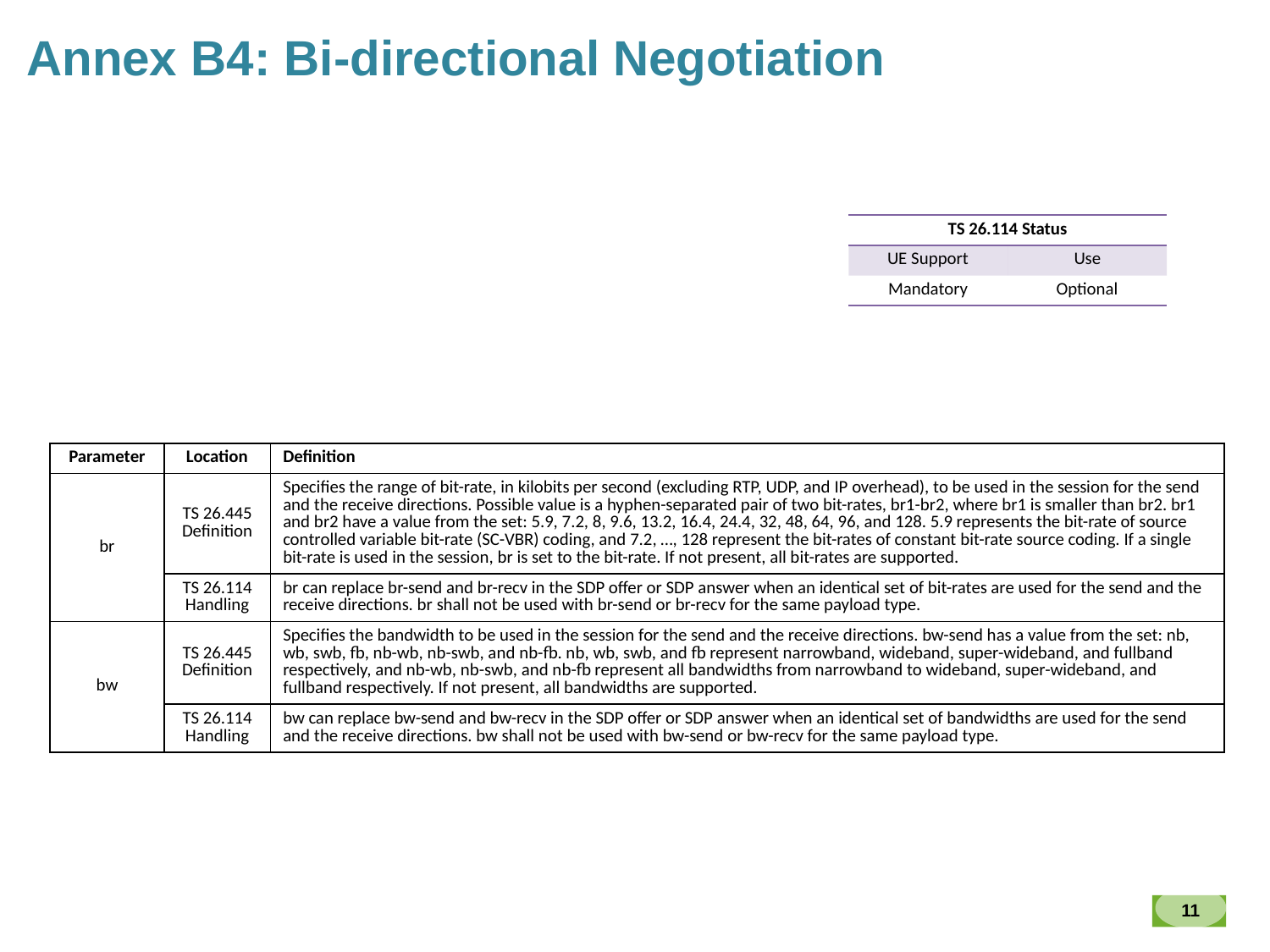

Annex B4: Bi-directional Negotiation
| TS 26.114 Status |  |
| --- | --- |
| UE Support | Use |
| Mandatory | Optional |
| Parameter | Location | Definition |
| --- | --- | --- |
| br | TS 26.445 Definition | Specifies the range of bit-rate, in kilobits per second (excluding RTP, UDP, and IP overhead), to be used in the session for the send and the receive directions. Possible value is a hyphen-separated pair of two bit-rates, br1-br2, where br1 is smaller than br2. br1 and br2 have a value from the set: 5.9, 7.2, 8, 9.6, 13.2, 16.4, 24.4, 32, 48, 64, 96, and 128. 5.9 represents the bit-rate of source controlled variable bit-rate (SC-VBR) coding, and 7.2, …, 128 represent the bit-rates of constant bit-rate source coding. If a single bit-rate is used in the session, br is set to the bit-rate. If not present, all bit-rates are supported. |
|  | TS 26.114 Handling | br can replace br-send and br-recv in the SDP offer or SDP answer when an identical set of bit-rates are used for the send and the receive directions. br shall not be used with br-send or br-recv for the same payload type. |
| bw | TS 26.445 Definition | Specifies the bandwidth to be used in the session for the send and the receive directions. bw-send has a value from the set: nb, wb, swb, fb, nb-wb, nb-swb, and nb-fb. nb, wb, swb, and fb represent narrowband, wideband, super-wideband, and fullband respectively, and nb-wb, nb-swb, and nb-fb represent all bandwidths from narrowband to wideband, super-wideband, and fullband respectively. If not present, all bandwidths are supported. |
|  | TS 26.114 Handling | bw can replace bw-send and bw-recv in the SDP offer or SDP answer when an identical set of bandwidths are used for the send and the receive directions. bw shall not be used with bw-send or bw-recv for the same payload type. |